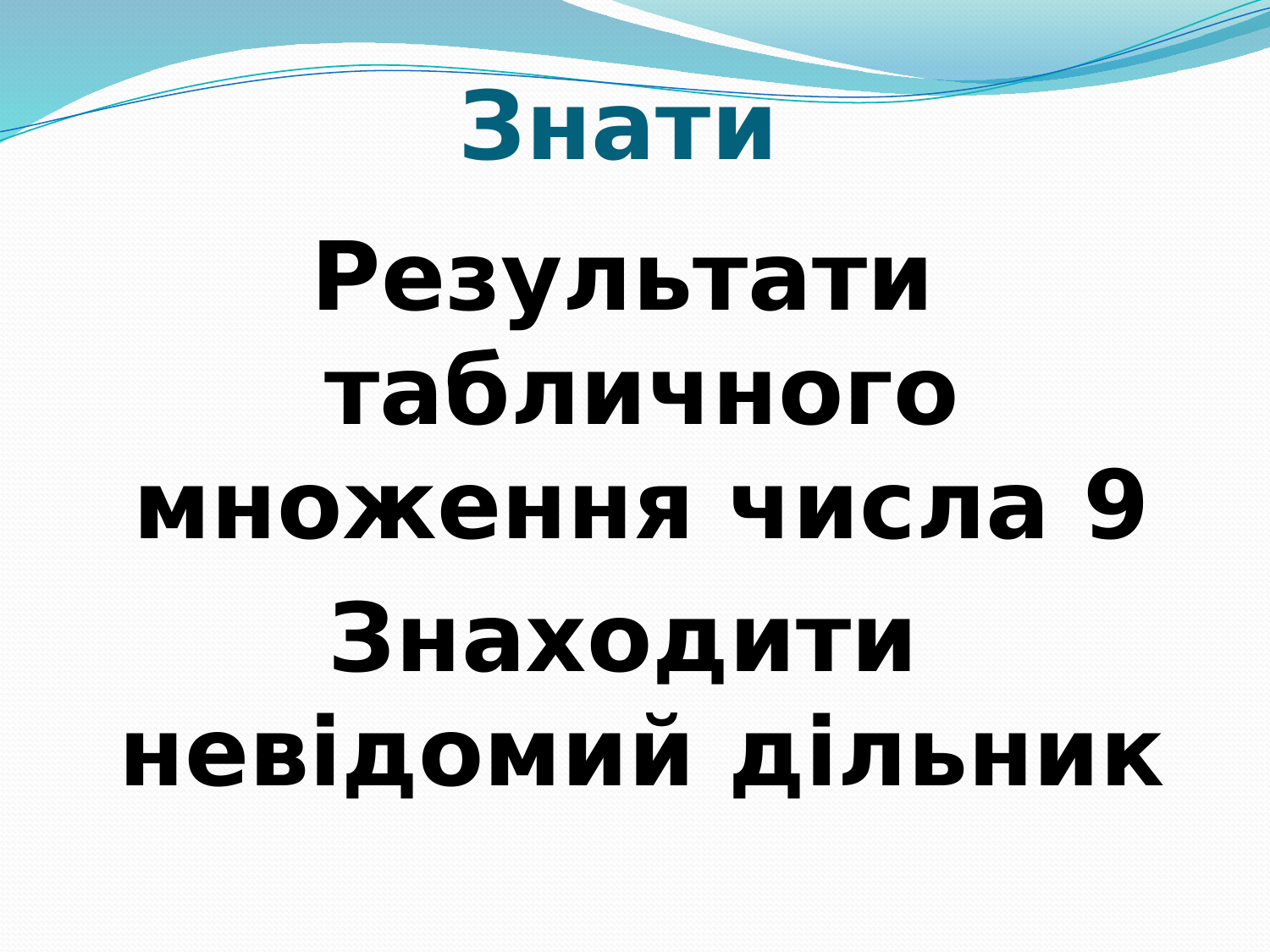

# Знати
Результати табличного множення числа 9
Знаходити невідомий дільник